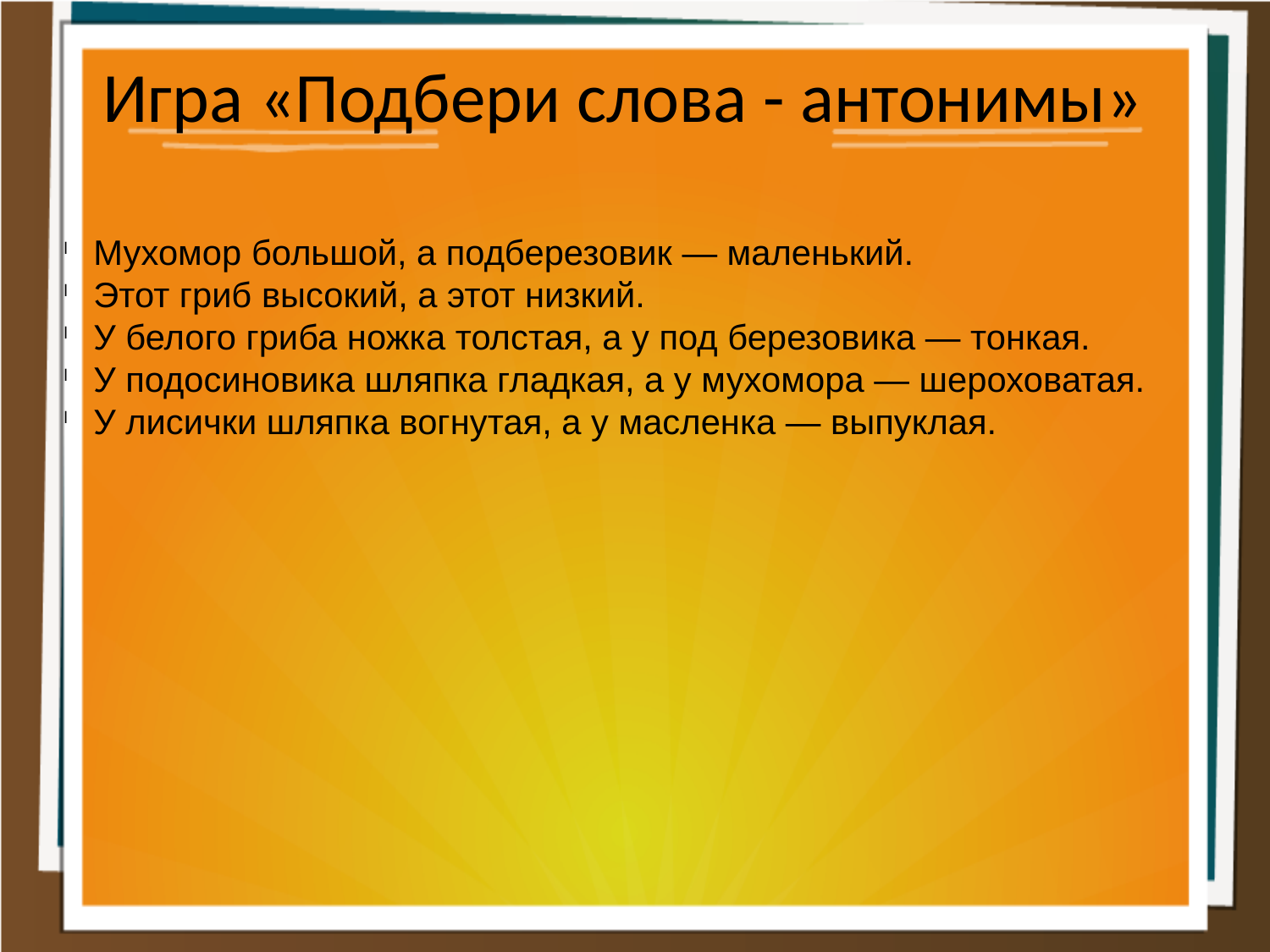

Игра «Подбери слова - антонимы»
Мухомор большой, а подберезовик — маленький.
Этот гриб высокий, а этот низкий.
У белого гриба ножка толстая, а у под березовика — тонкая.
У подосиновика шляпка гладкая, а у мухомора — шероховатая.
У лисички шляпка вогнутая, а у масленка — выпуклая.